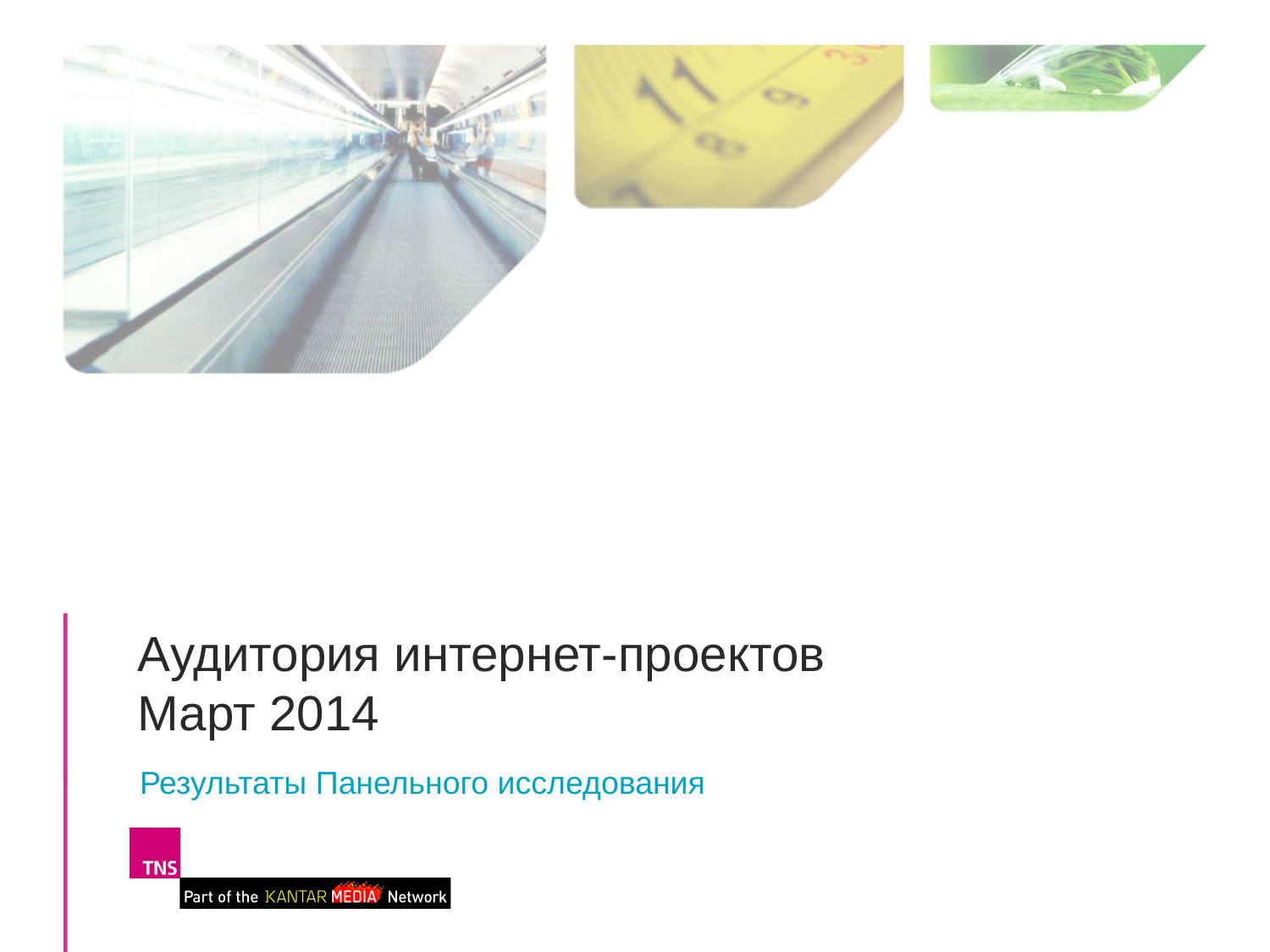

# Аудитория интернет-проектов Март 2014
Результаты Панельного исследования